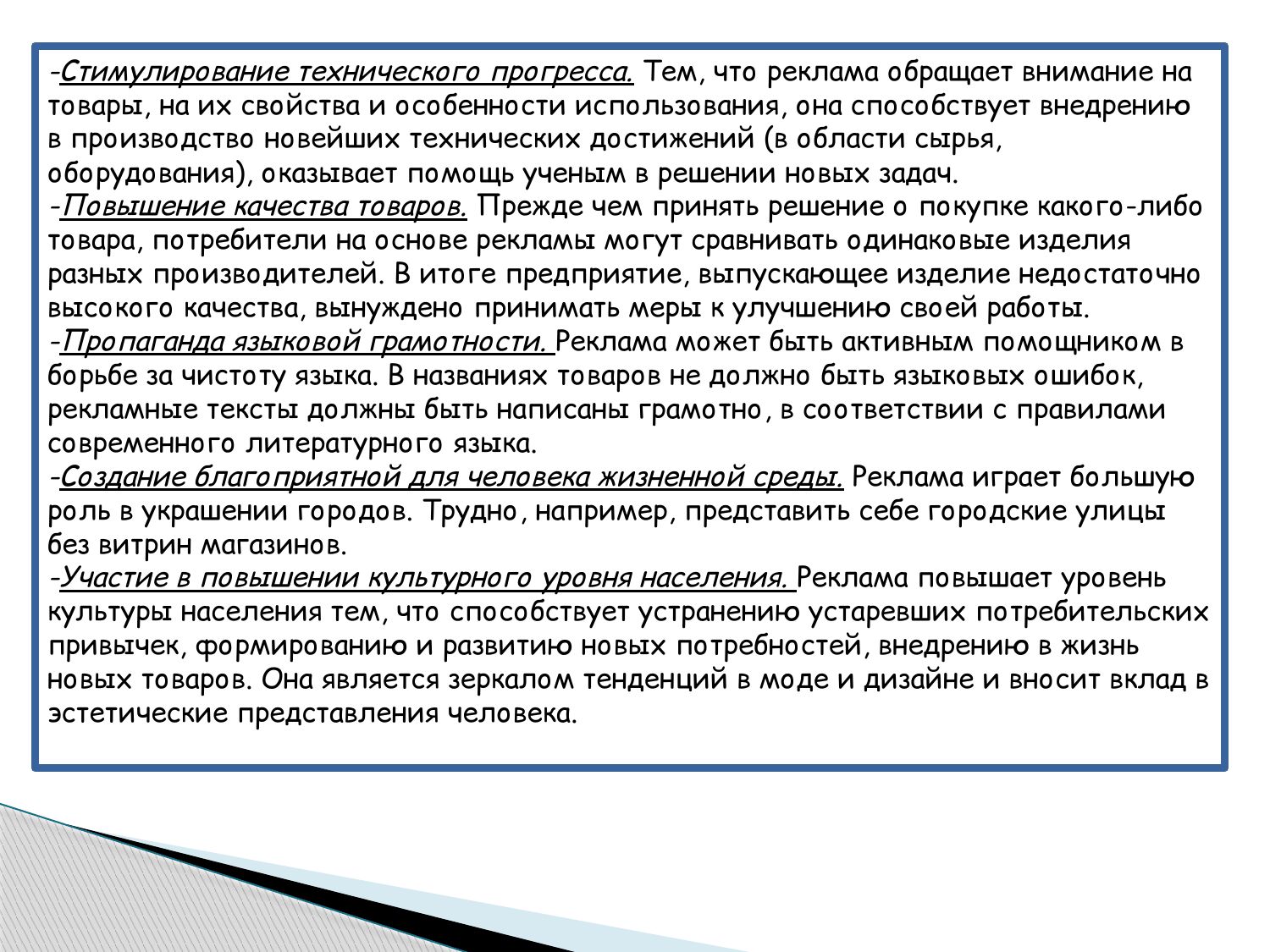

-Стимулирование технического прогресса. Тем, что реклама обращает внимание на товары, на их свойства и особенности использования, она способствует внедрению в производство новейших технических достижений (в области сырья, оборудования), оказывает помощь ученым в решении новых задач.
-Повышение качества товаров. Прежде чем принять решение о покупке какого-либо товара, потребители на основе рекламы могут сравнивать одинаковые изделия разных производителей. В итоге предприятие, выпускающее изделие недостаточно высокого качества, вынуждено принимать меры к улучшению своей работы.
-Пропаганда языковой грамотности. Реклама может быть активным помощником в борьбе за чистоту языка. В названиях товаров не должно быть языковых ошибок, рекламные тексты должны быть написаны грамотно, в соответствии с правилами современного литературного языка.
-Создание благоприятной для человека жизненной среды. Реклама играет большую роль в украшении городов. Трудно, например, представить себе городские улицы без витрин магазинов.
-Участие в повышении культурного уровня населения. Реклама повышает уровень культуры населения тем, что способствует устранению устаревших потребительских привычек, формированию и развитию новых потребностей, внедрению в жизнь новых товаров. Она является зеркалом тенденций в моде и дизайне и вносит вклад в эстетические представления человека.